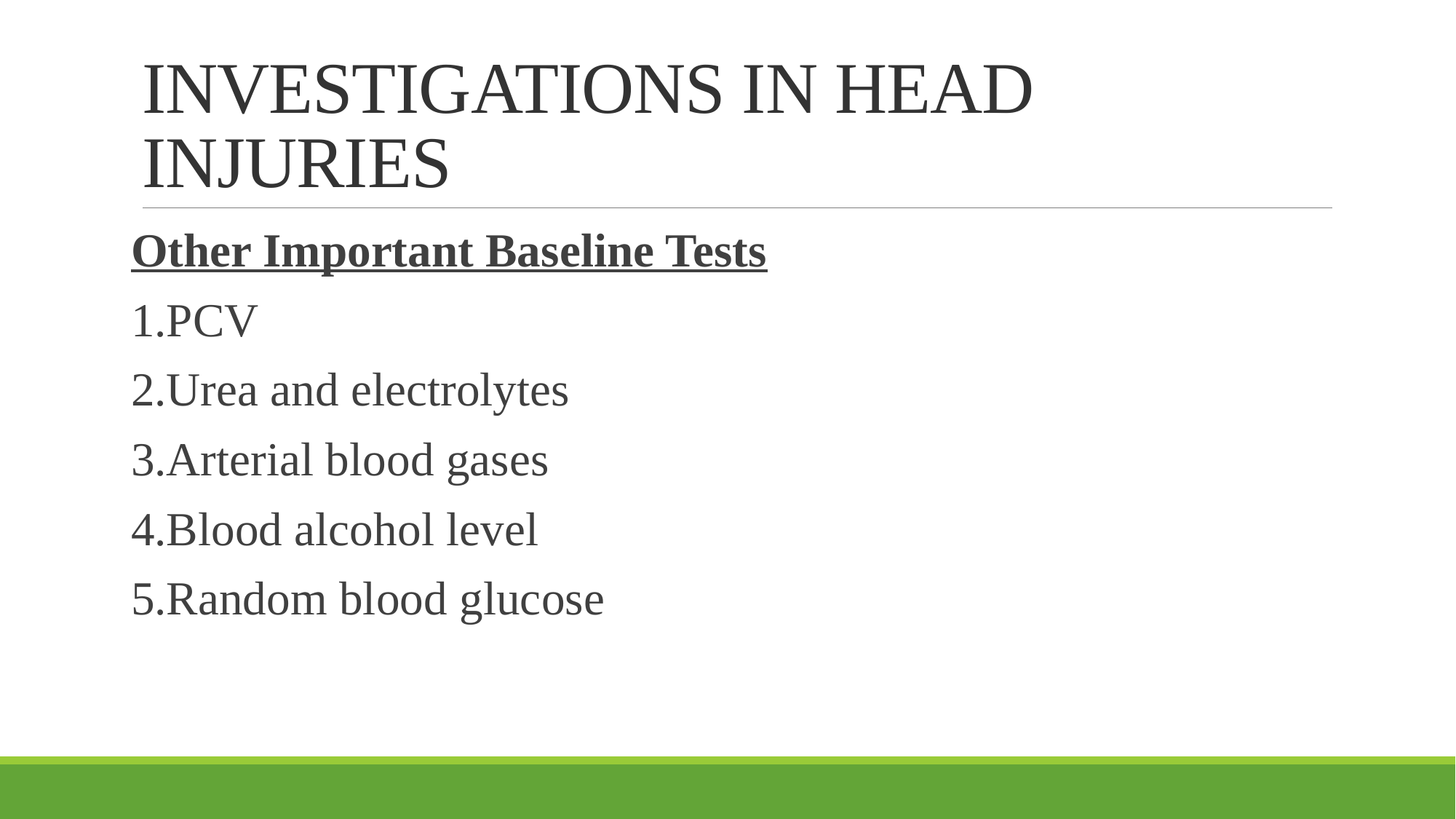

# INVESTIGATIONS IN HEAD INJURIES
Other Important Baseline Tests
1.PCV
2.Urea and electrolytes
3.Arterial blood gases
4.Blood alcohol level
5.Random blood glucose